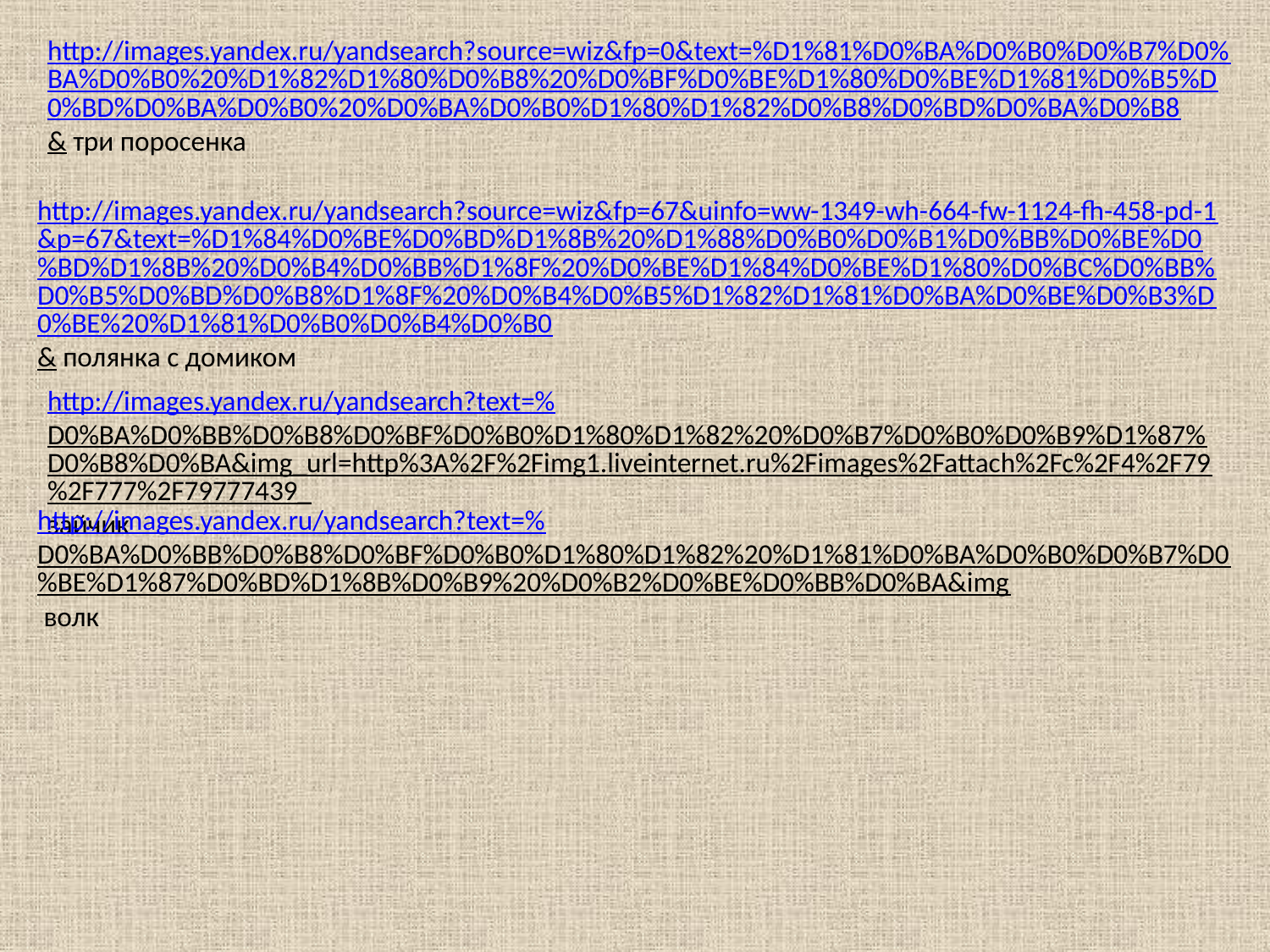

http://images.yandex.ru/yandsearch?source=wiz&fp=0&text=%D1%81%D0%BA%D0%B0%D0%B7%D0%BA%D0%B0%20%D1%82%D1%80%D0%B8%20%D0%BF%D0%BE%D1%80%D0%BE%D1%81%D0%B5%D0%BD%D0%BA%D0%B0%20%D0%BA%D0%B0%D1%80%D1%82%D0%B8%D0%BD%D0%BA%D0%B8& три поросенка
http://images.yandex.ru/yandsearch?source=wiz&fp=67&uinfo=ww-1349-wh-664-fw-1124-fh-458-pd-1&p=67&text=%D1%84%D0%BE%D0%BD%D1%8B%20%D1%88%D0%B0%D0%B1%D0%BB%D0%BE%D0%BD%D1%8B%20%D0%B4%D0%BB%D1%8F%20%D0%BE%D1%84%D0%BE%D1%80%D0%BC%D0%BB%D0%B5%D0%BD%D0%B8%D1%8F%20%D0%B4%D0%B5%D1%82%D1%81%D0%BA%D0%BE%D0%B3%D0%BE%20%D1%81%D0%B0%D0%B4%D0%B0& полянка с домиком
http://images.yandex.ru/yandsearch?text=%D0%BA%D0%BB%D0%B8%D0%BF%D0%B0%D1%80%D1%82%20%D0%B7%D0%B0%D0%B9%D1%87%D0%B8%D0%BA&img_url=http%3A%2F%2Fimg1.liveinternet.ru%2Fimages%2Fattach%2Fc%2F4%2F79%2F777%2F79777439_зайчик
http://images.yandex.ru/yandsearch?text=%D0%BA%D0%BB%D0%B8%D0%BF%D0%B0%D1%80%D1%82%20%D1%81%D0%BA%D0%B0%D0%B7%D0%BE%D1%87%D0%BD%D1%8B%D0%B9%20%D0%B2%D0%BE%D0%BB%D0%BA&img волк